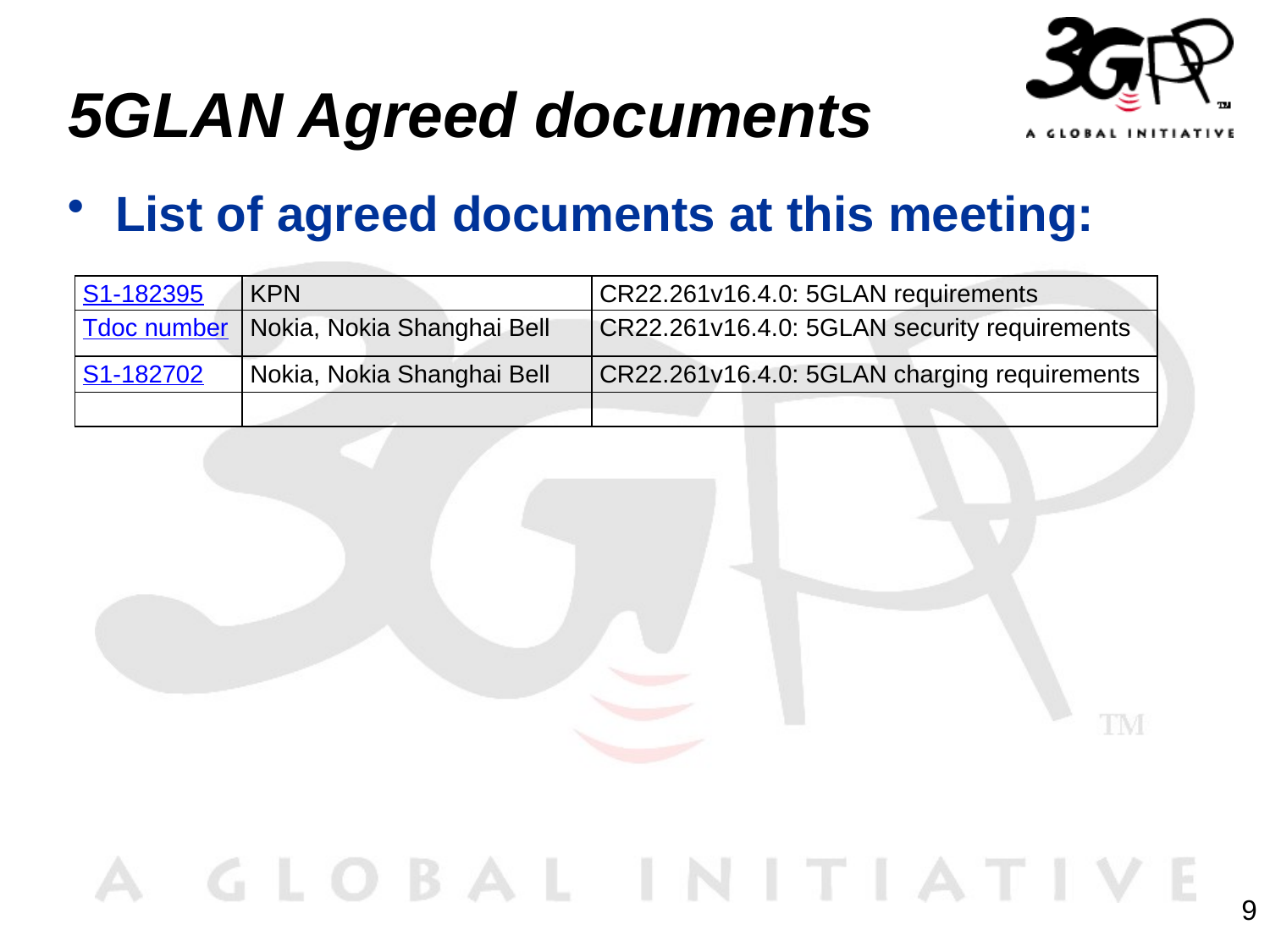

# 5GLAN Agreed documents
List of agreed documents at this meeting:

| S1-182395 | KPN | CR22.261v16.4.0: 5GLAN requirements |
| --- | --- | --- |
| Tdoc number | Nokia, Nokia Shanghai Bell | CR22.261v16.4.0: 5GLAN security requirements |
| S1-182702 | Nokia, Nokia Shanghai Bell | CR22.261v16.4.0: 5GLAN charging requirements |
|  |  |  |
9